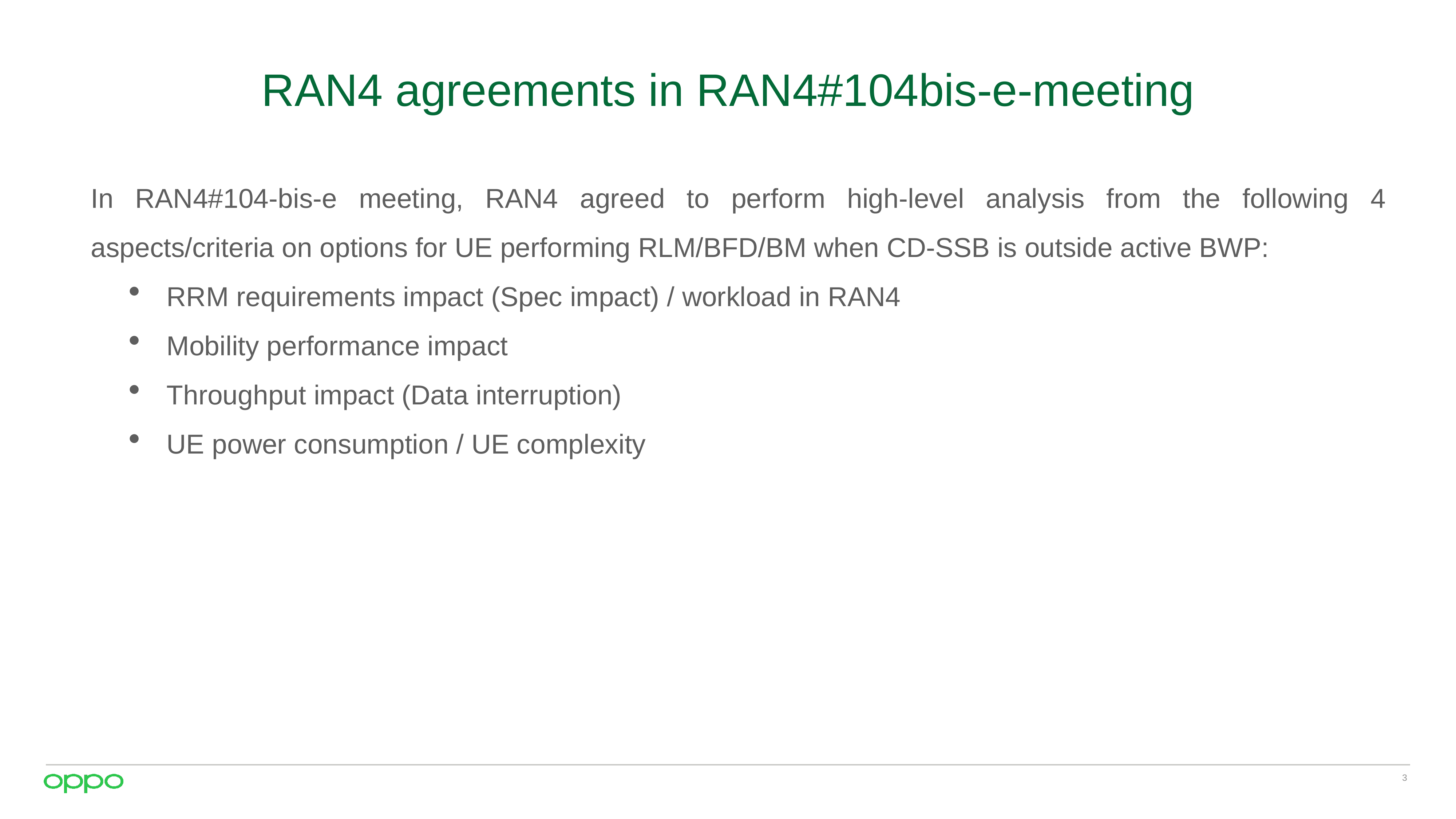

# RAN4 agreements in RAN4#104bis-e-meeting
In RAN4#104-bis-e meeting, RAN4 agreed to perform high-level analysis from the following 4 aspects/criteria on options for UE performing RLM/BFD/BM when CD-SSB is outside active BWP:
RRM requirements impact (Spec impact) / workload in RAN4
Mobility performance impact
Throughput impact (Data interruption)
UE power consumption / UE complexity